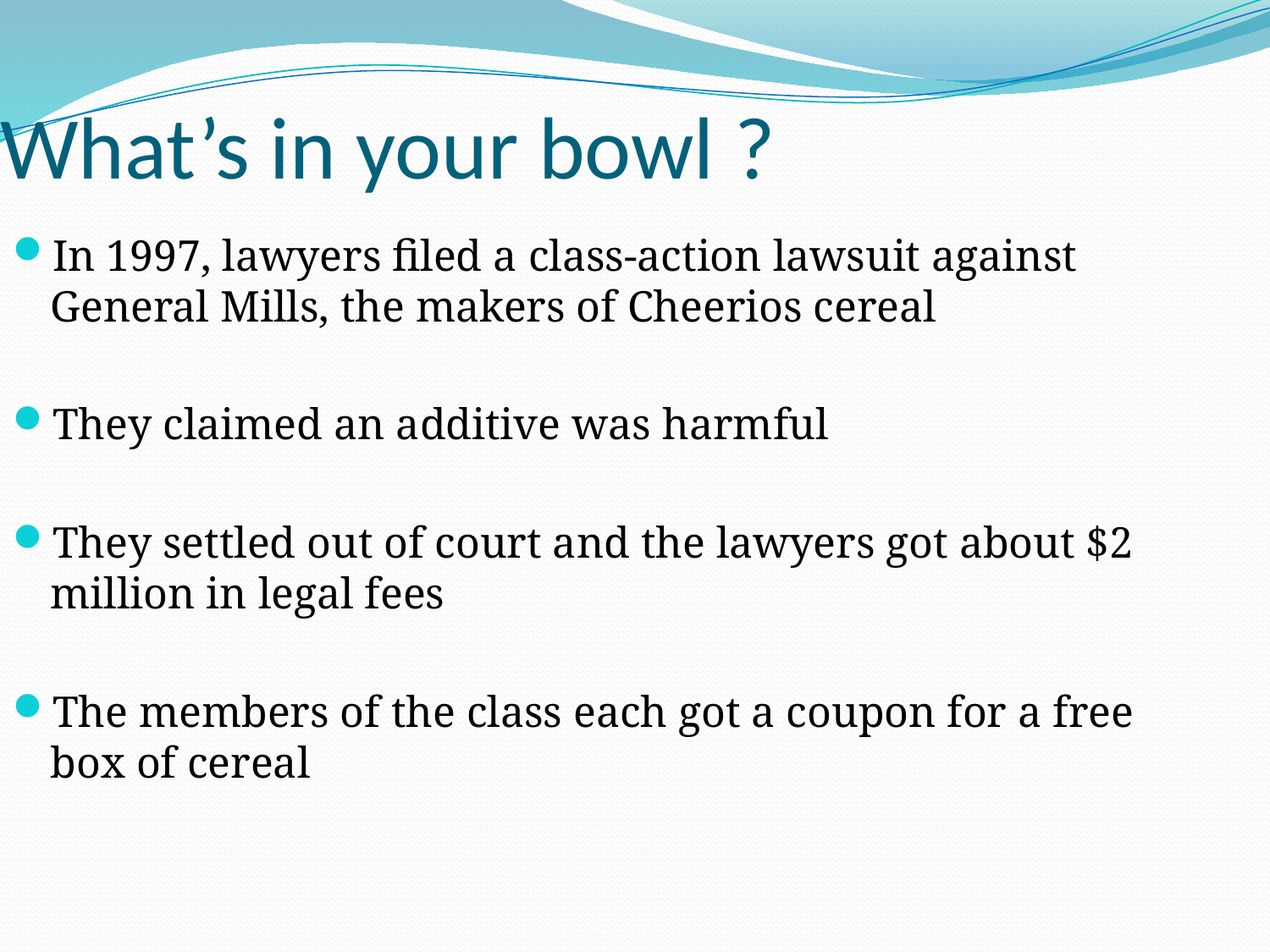

What’s in your bowl ?
In 1997, lawyers filed a class-action lawsuit against General Mills, the makers of Cheerios cereal

They claimed an additive was harmful

They settled out of court and the lawyers got about $2 million in legal fees

The members of the class each got a coupon for a free box of cereal